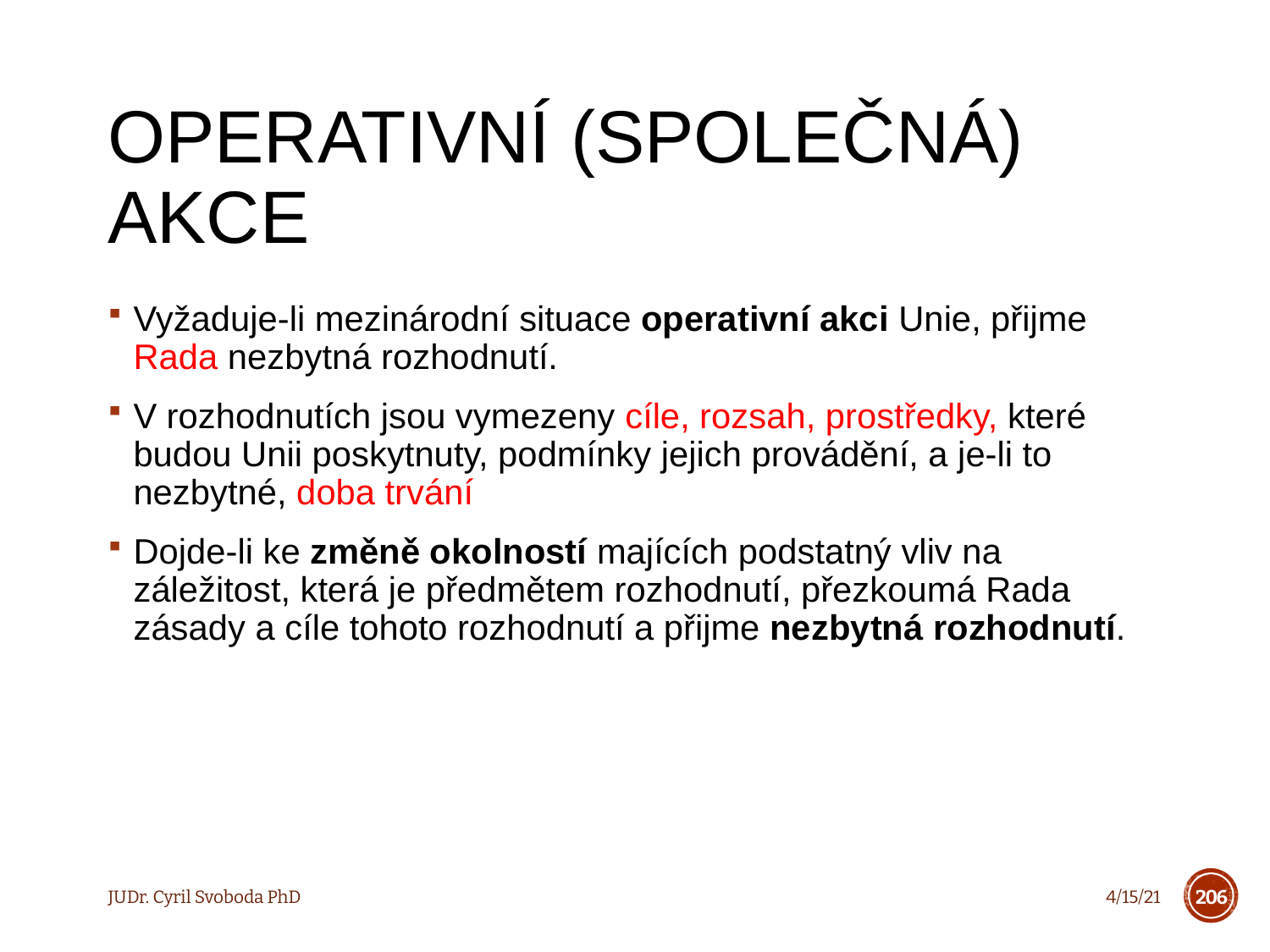

# Operativní (společná) akce
Vyžaduje-li mezinárodní situace operativní akci Unie, přijme Rada nezbytná rozhodnutí.
V rozhodnutích jsou vymezeny cíle, rozsah, prostředky, které budou Unii poskytnuty, podmínky jejich provádění, a je-li to nezbytné, doba trvání
Dojde-li ke změně okolností majících podstatný vliv na záležitost, která je předmětem rozhodnutí, přezkoumá Rada zásady a cíle tohoto rozhodnutí a přijme nezbytná rozhodnutí.
JUDr. Cyril Svoboda PhD
4/15/21
206